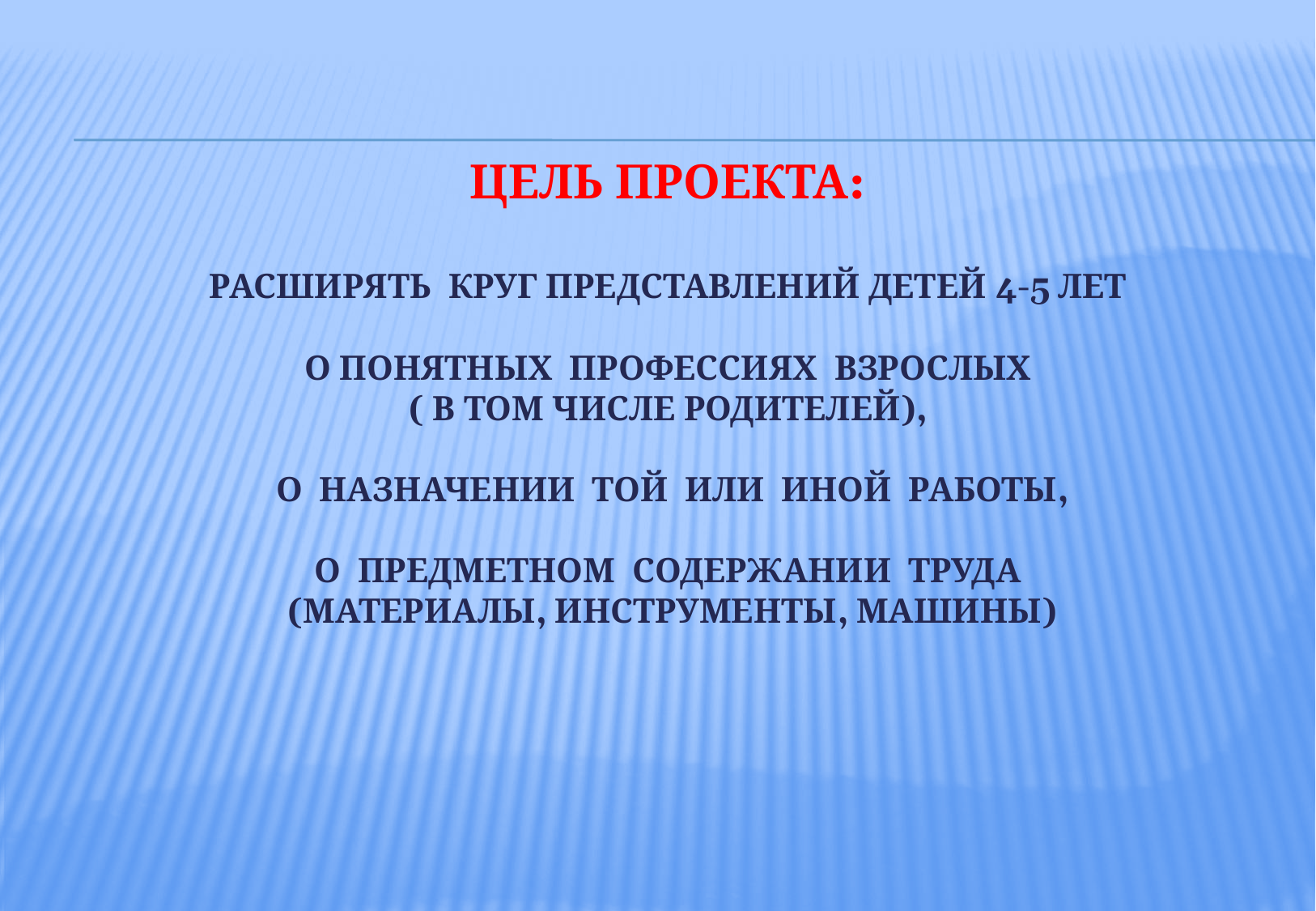

# Цель проекта: расширять  круг представлений детей 4-5 лет о понятных  профессиях  взрослых ( в том числе родителей), о  назначении  той  или  иной  работы, О  предметном  содержании  труда (материалы, инструменты, машины)